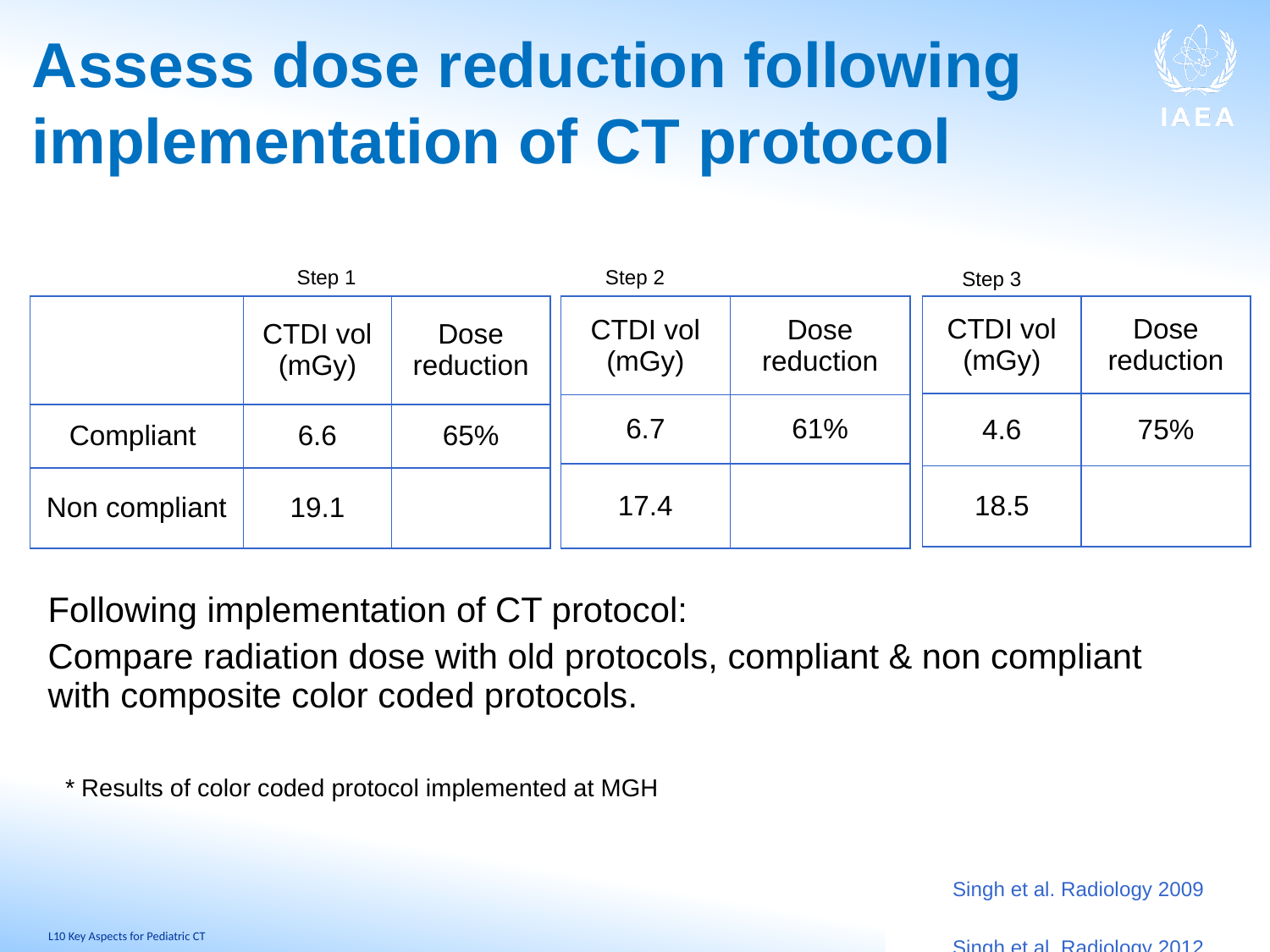

# Assess dose reduction following implementation of CT protocol
Step 1
Step 2
Step 3
| CTDI vol (mGy) | Dose reduction |
| --- | --- |
| 6.7 | 61% |
| 17.4 |  |
| CTDI vol (mGy) | Dose reduction |
| --- | --- |
| 4.6 | 75% |
| 18.5 |  |
|  | CTDI vol (mGy) | Dose reduction |
| --- | --- | --- |
| Compliant | 6.6 | 65% |
| Non compliant | 19.1 |  |
Following implementation of CT protocol:
Compare radiation dose with old protocols, compliant & non compliant with composite color coded protocols.
* Results of color coded protocol implemented at MGH
Singh et al. Radiology 2009
Singh et al. Radiology 2012